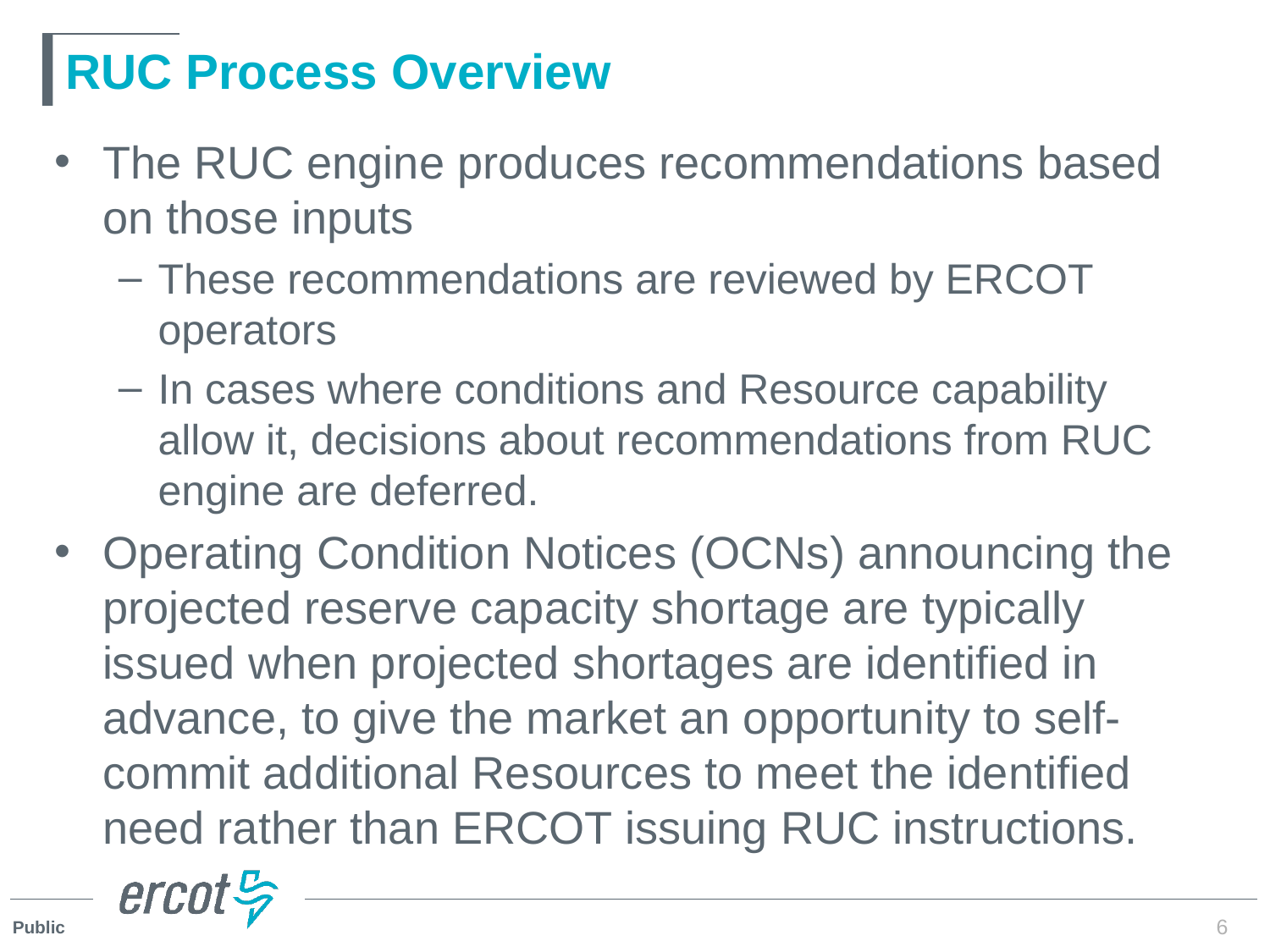

# RUC Process Overview
The RUC engine produces recommendations based on those inputs
These recommendations are reviewed by ERCOT operators
In cases where conditions and Resource capability allow it, decisions about recommendations from RUC engine are deferred.
Operating Condition Notices (OCNs) announcing the projected reserve capacity shortage are typically issued when projected shortages are identified in advance, to give the market an opportunity to self-commit additional Resources to meet the identified need rather than ERCOT issuing RUC instructions.

6